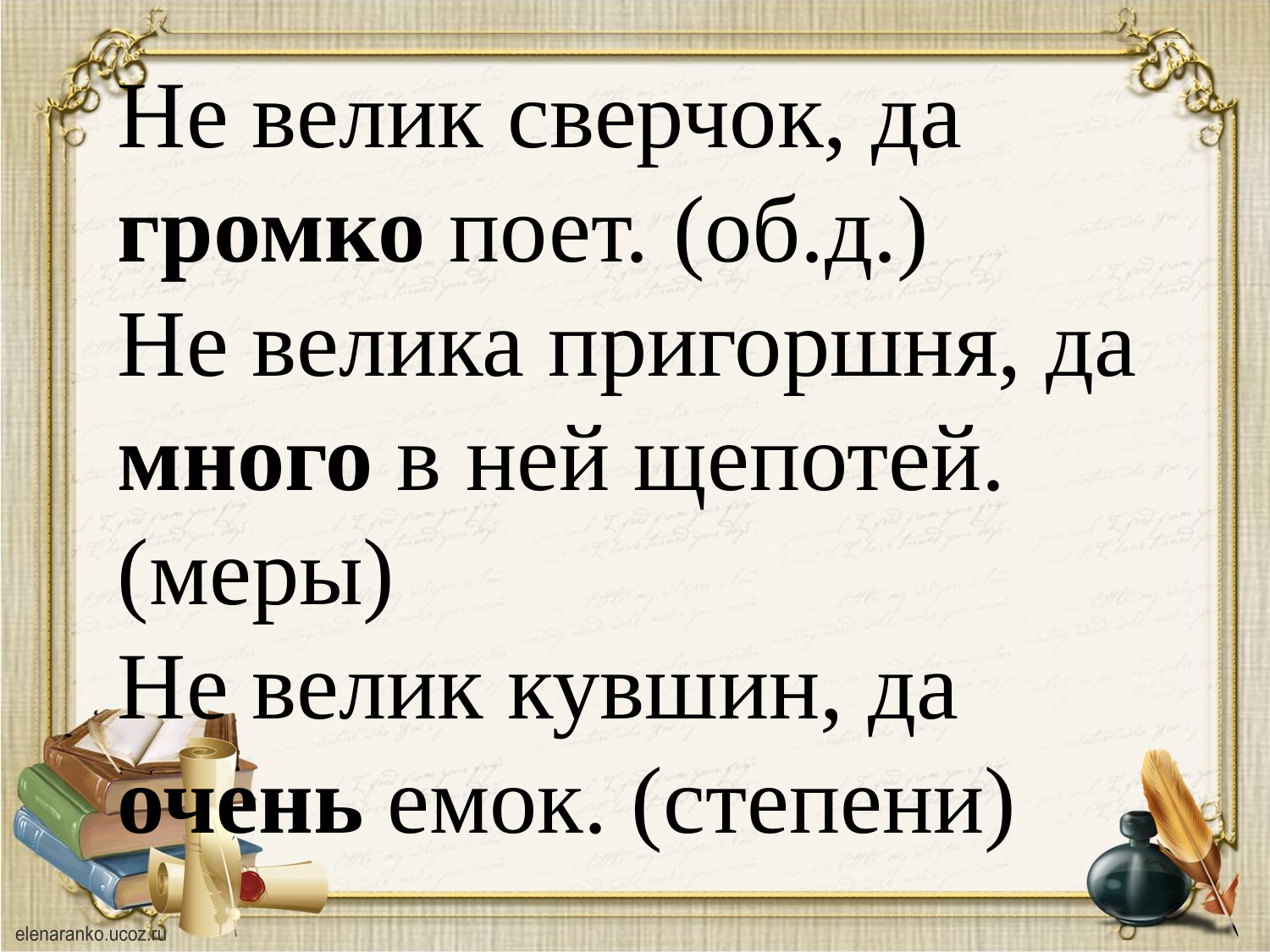

Не велик сверчок, да громко поет. (об.д.)
Не велика пригоршня, да много в ней щепотей. (меры)
Не велик кувшин, да очень емок. (степени)